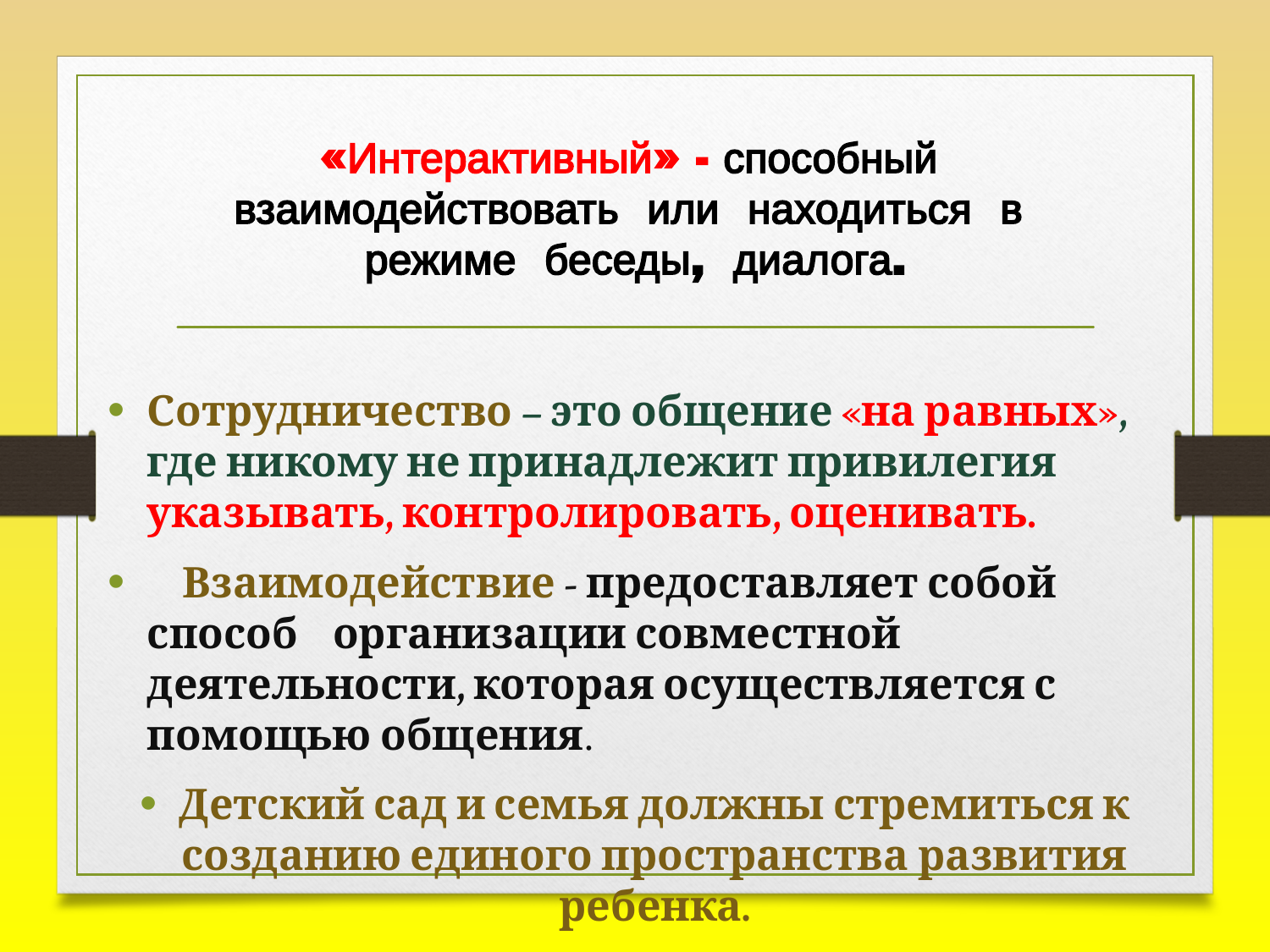

# «Интерактивный» - способный  взаимодействовать  или  находиться  в  режиме  беседы,  диалога.

Сотрудничество – это общение «на равных», где никому не принадлежит привилегия указывать, контролировать, оценивать.
    Взаимодействие - предоставляет собой способ    организации совместной деятельности, которая осуществляется с помощью общения.
Детский сад и семья должны стремиться к созданию единого пространства развития ребенка.